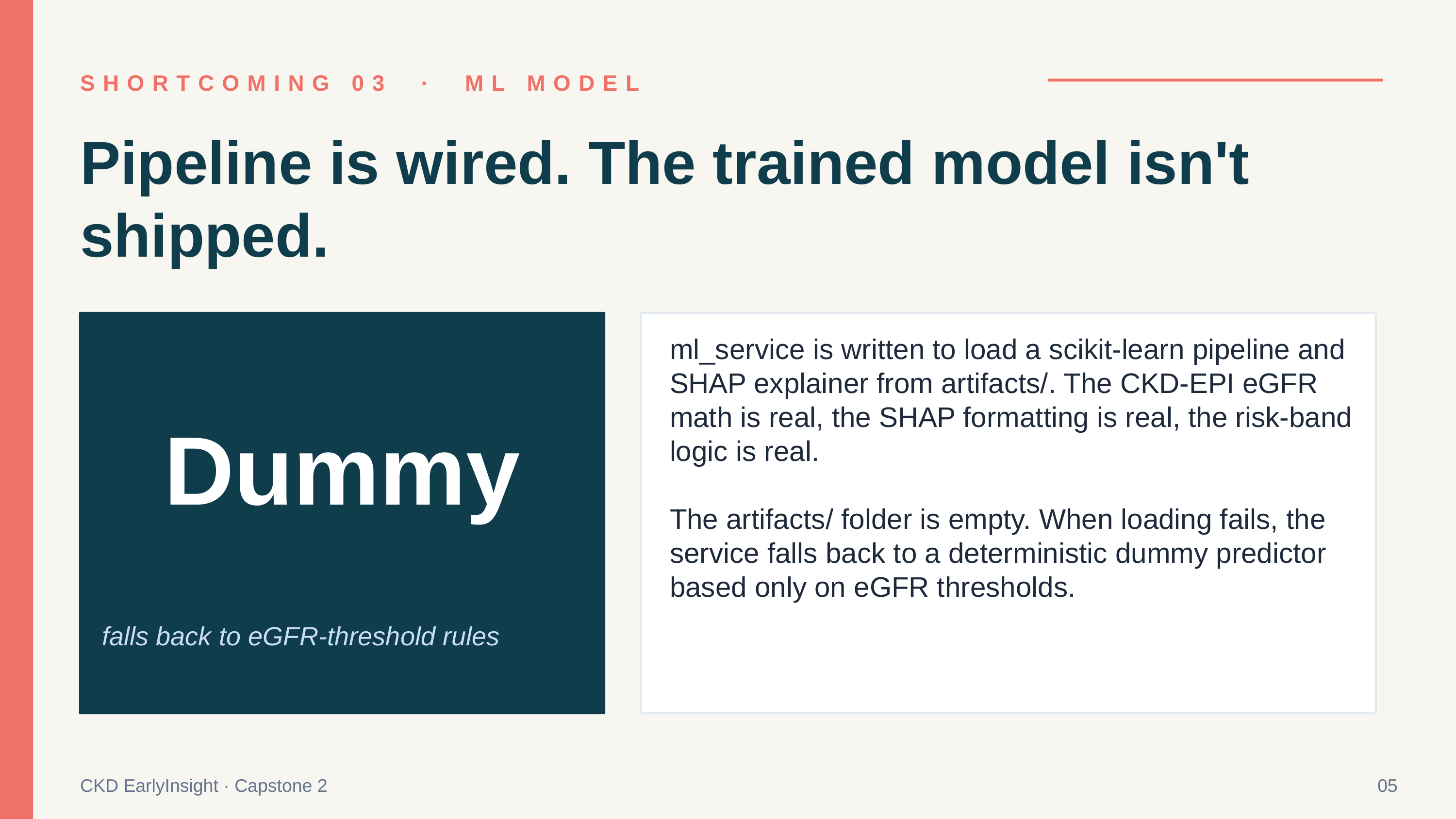

SHORTCOMING 03  ·  ML MODEL

Pipeline is wired. The trained model isn't shipped.

ml_service is written to load a scikit-learn pipeline and SHAP explainer from artifacts/. The CKD-EPI eGFR math is real, the SHAP formatting is real, the risk-band logic is real.

The artifacts/ folder is empty. When loading fails, the service falls back to a deterministic dummy predictor based only on eGFR thresholds.

Dummy

falls back to eGFR-threshold rules

CKD EarlyInsight · Capstone 2

05